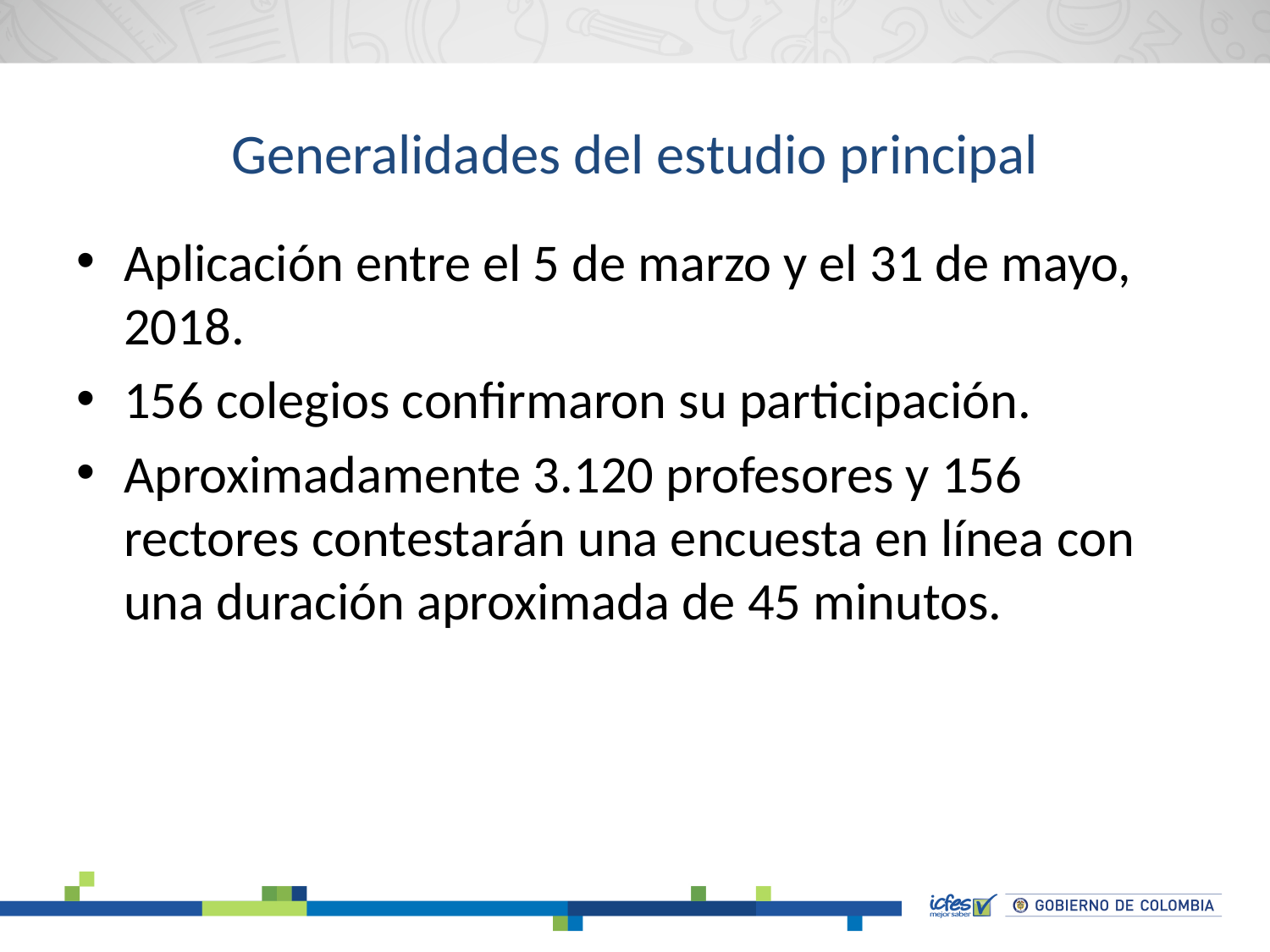

# Generalidades del estudio principal
Aplicación entre el 5 de marzo y el 31 de mayo, 2018.
156 colegios confirmaron su participación.
Aproximadamente 3.120 profesores y 156 rectores contestarán una encuesta en línea con una duración aproximada de 45 minutos.